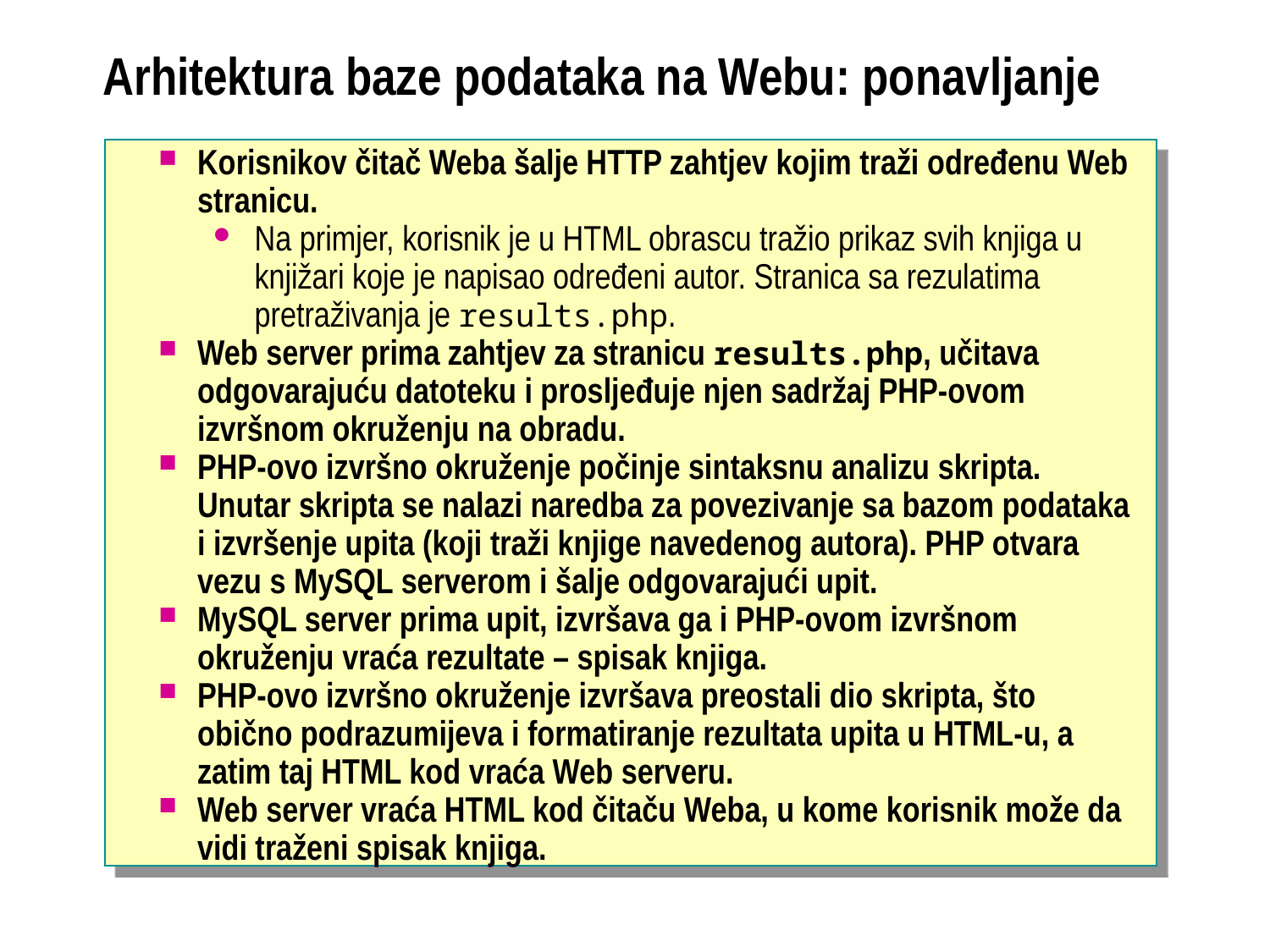

# Arhitektura baze podataka na Webu: ponavljanje
Korisnikov čitač Weba šalje HTTP zahtjev kojim traži određenu Web stranicu.
Na primjer, korisnik je u HTML obrascu tražio prikaz svih knjiga u knjižari koje je napisao određeni autor. Stranica sa rezulatima pretraživanja je results.php.
Web server prima zahtjev za stranicu results.php, učitava odgovarajuću datoteku i prosljeđuje njen sadržaj PHP-ovom izvršnom okruženju na obradu.
PHP-ovo izvršno okruženje počinje sintaksnu analizu skripta. Unutar skripta se nalazi naredba za povezivanje sa bazom podataka i izvršenje upita (koji traži knjige navedenog autora). PHP otvara vezu s MySQL serverom i šalje odgovarajući upit.
MySQL server prima upit, izvršava ga i PHP-ovom izvršnom okruženju vraća rezultate – spisak knjiga.
PHP-ovo izvršno okruženje izvršava preostali dio skripta, što obično podrazumijeva i formatiranje rezultata upita u HTML-u, a zatim taj HTML kod vraća Web serveru.
Web server vraća HTML kod čitaču Weba, u kome korisnik može da vidi traženi spisak knjiga.